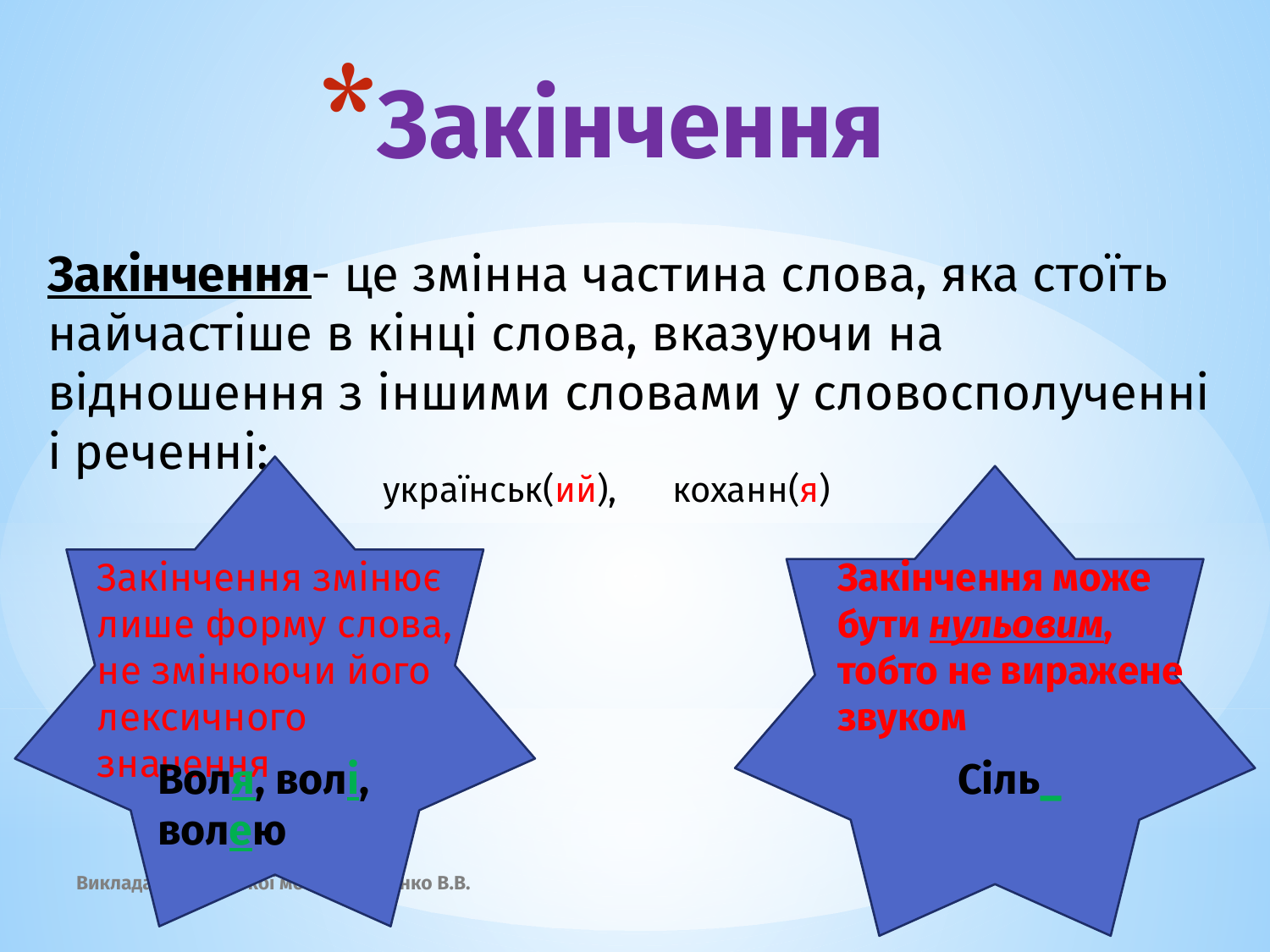

# Закінчення
Закінчення- це змінна частина слова, яка стоїть найчастіше в кінці слова, вказуючи на відношення з іншими словами у словосполученні і реченні:

українськ(ий),
коханн(я)

Закінчення змінює лише форму слова,
не змінюючи його лексичного значення
Закінчення може бути нульовим, тобто не виражене звуком
Воля, волі, волею
Сіль_
Викладач української мови - Павленко В.В.